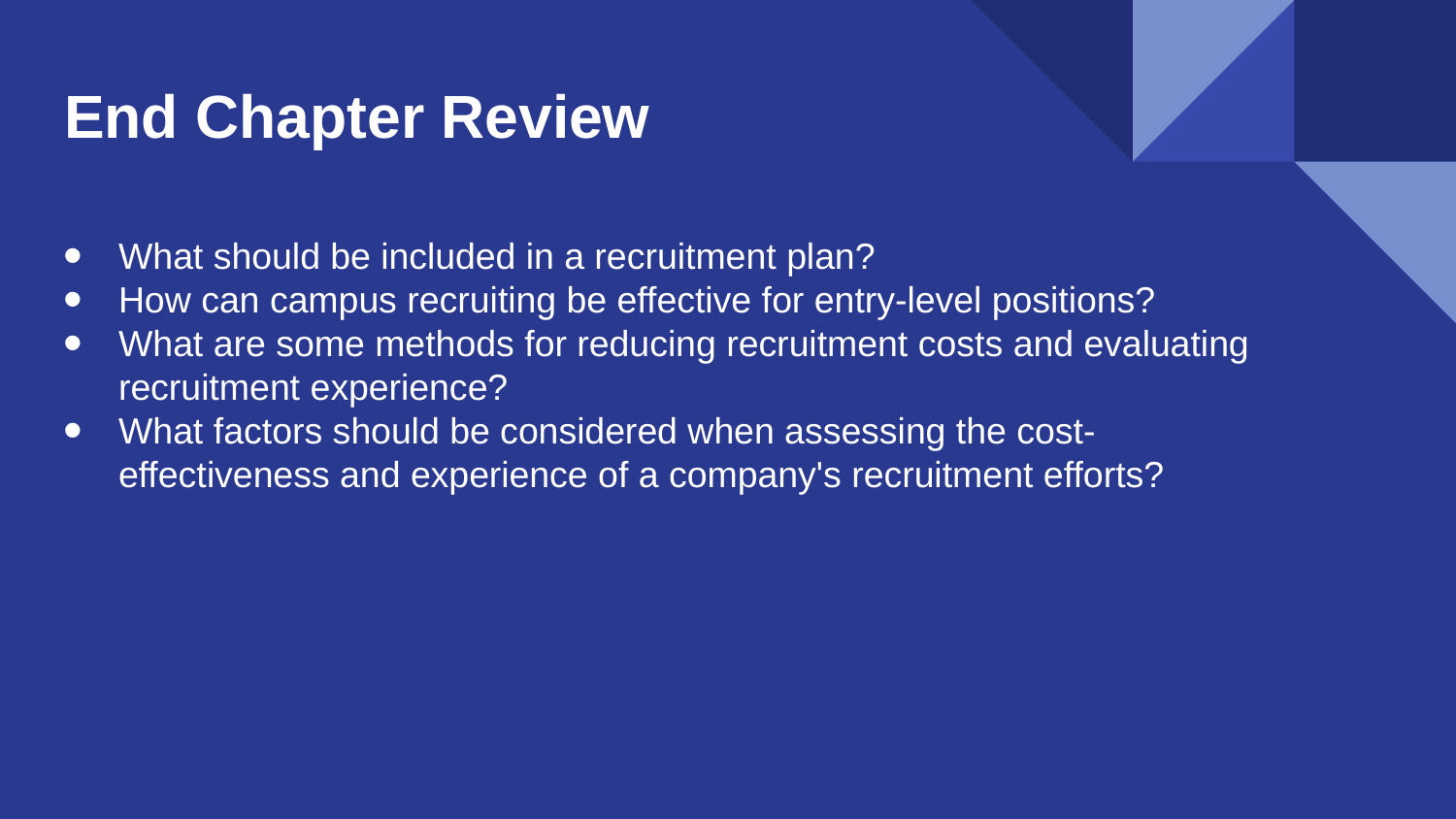

# End Chapter Review
What should be included in a recruitment plan?
How can campus recruiting be effective for entry-level positions?
What are some methods for reducing recruitment costs and evaluating recruitment experience?
What factors should be considered when assessing the cost-effectiveness and experience of a company's recruitment efforts?